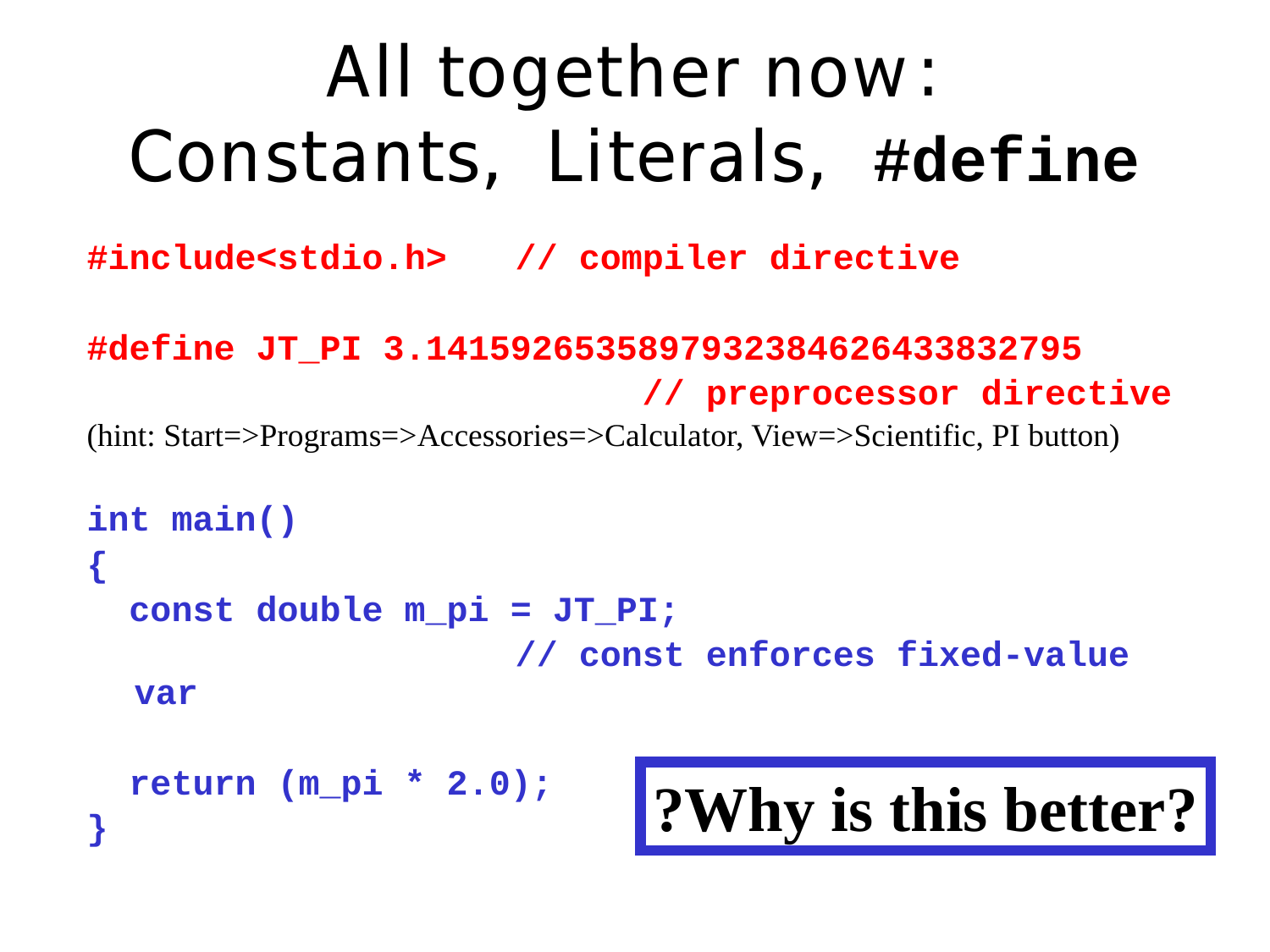

# All together now: Constants,  Literals,  #define
#include<stdio.h>  	// compiler directive

#define JT_PI 3.1415926535897932384626433832795
					// preprocessor directive
(hint: Start=>Programs=>Accessories=>Calculator, View=>Scientific, PI button)

int main()
{
  const double m_pi = JT_PI;
				// const enforces fixed-value var

  return (m_pi * 2.0);
}
?Why is this better?